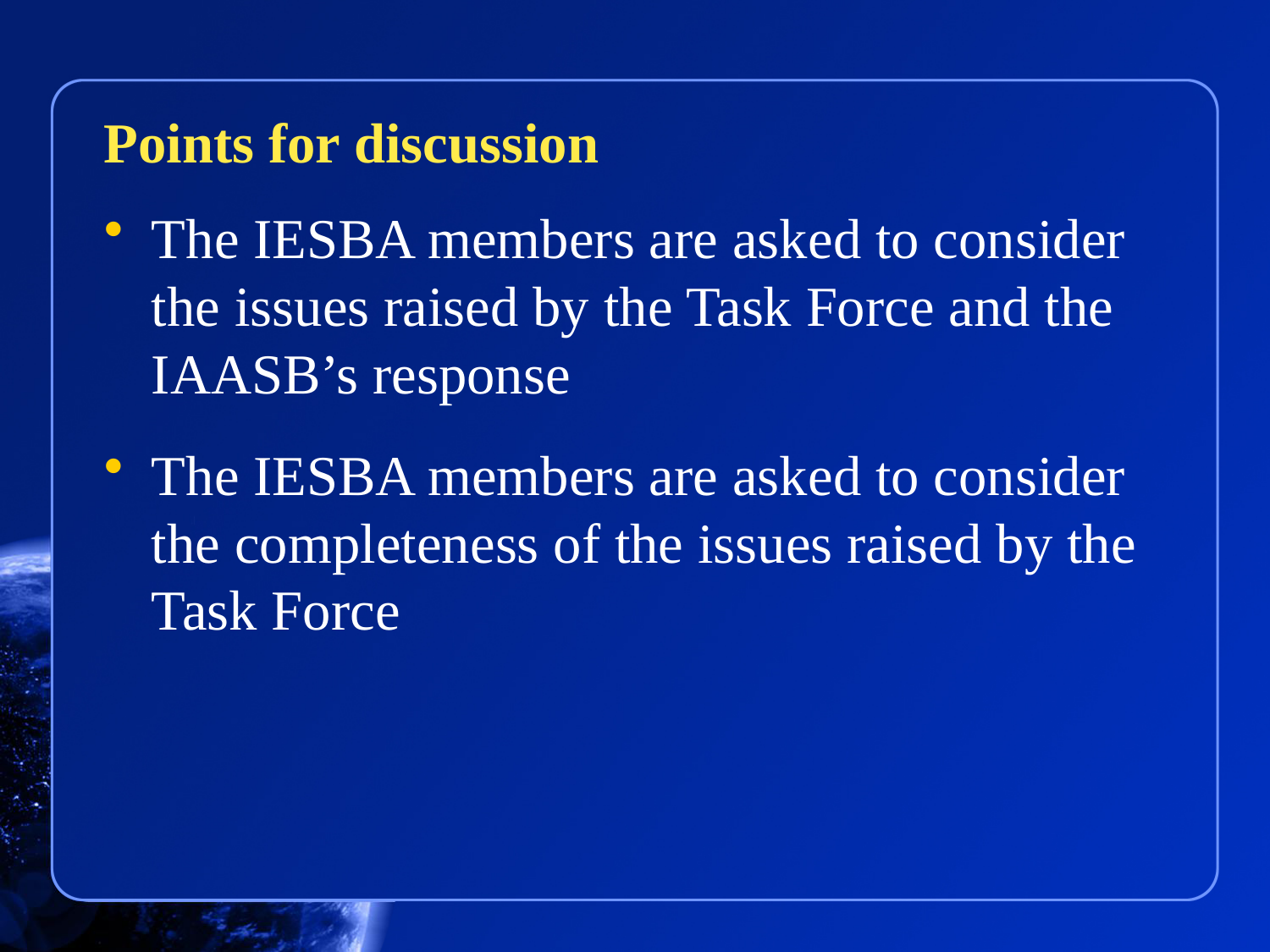

#
Points for discussion
The IESBA members are asked to consider the issues raised by the Task Force and the IAASB’s response
The IESBA members are asked to consider the completeness of the issues raised by the Task Force